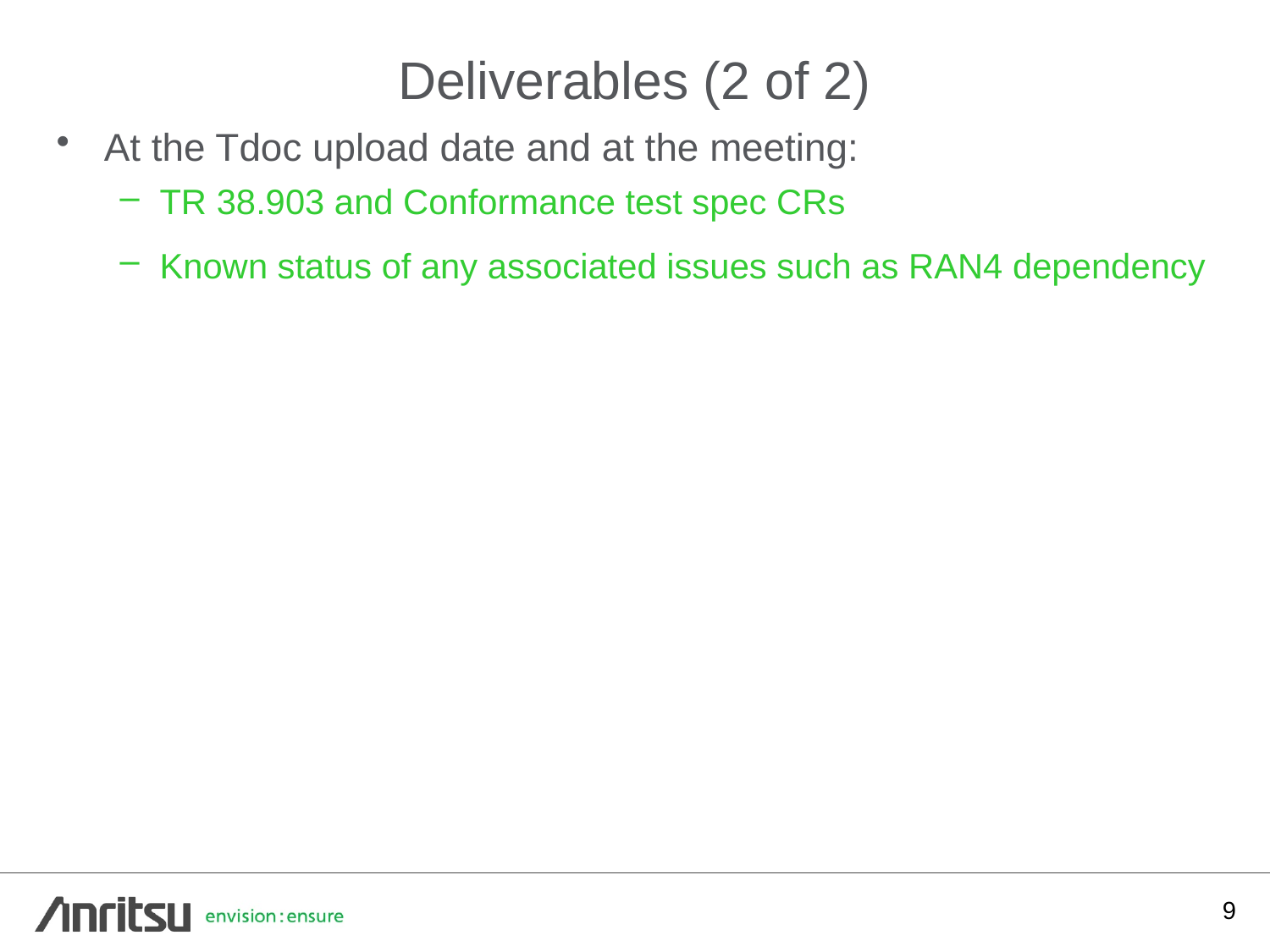

# Deliverables (2 of 2)
At the Tdoc upload date and at the meeting:
TR 38.903 and Conformance test spec CRs
Known status of any associated issues such as RAN4 dependency

9